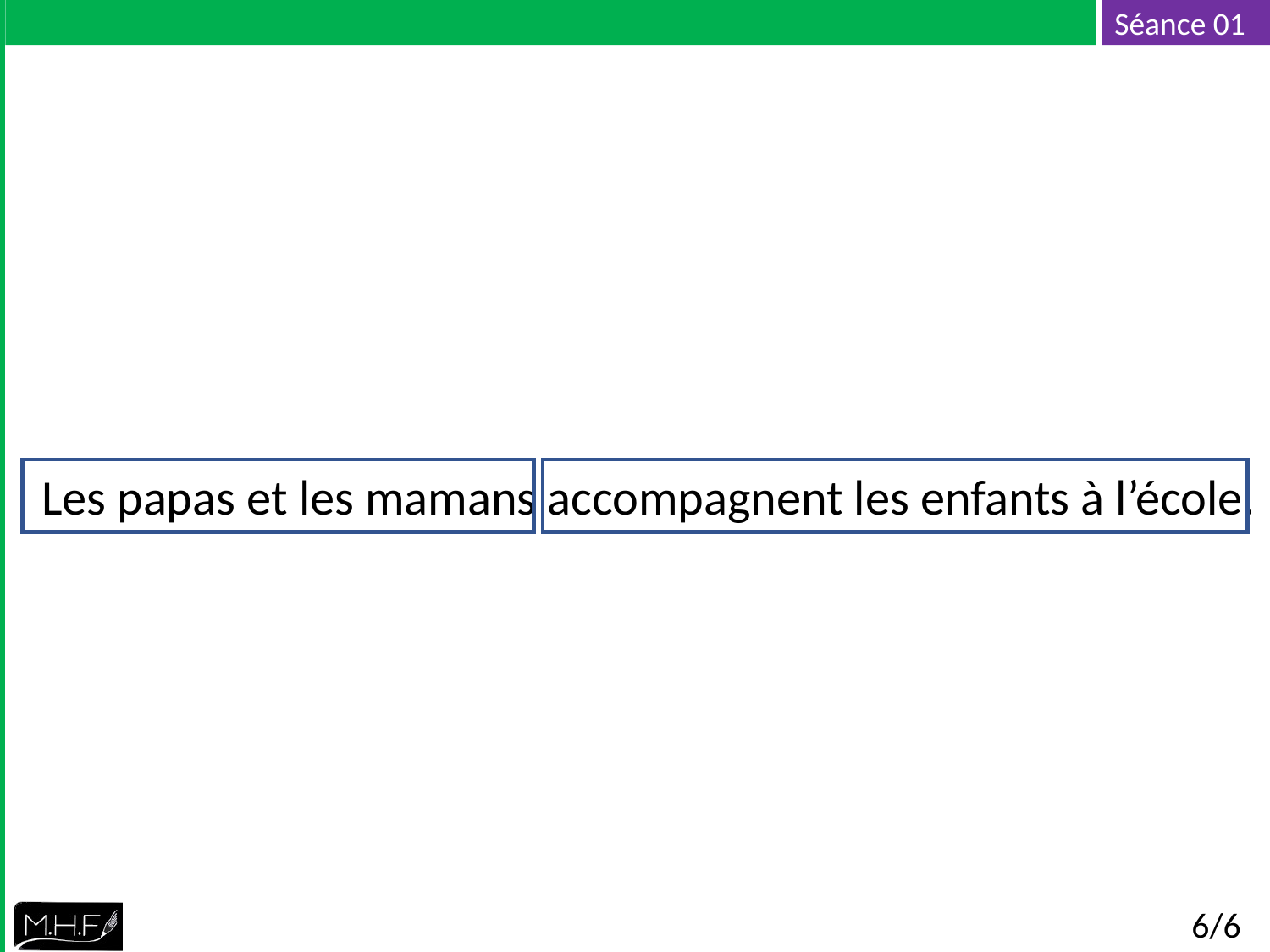

Les papas et les mamans accompagnent les enfants à l’école.

6/6